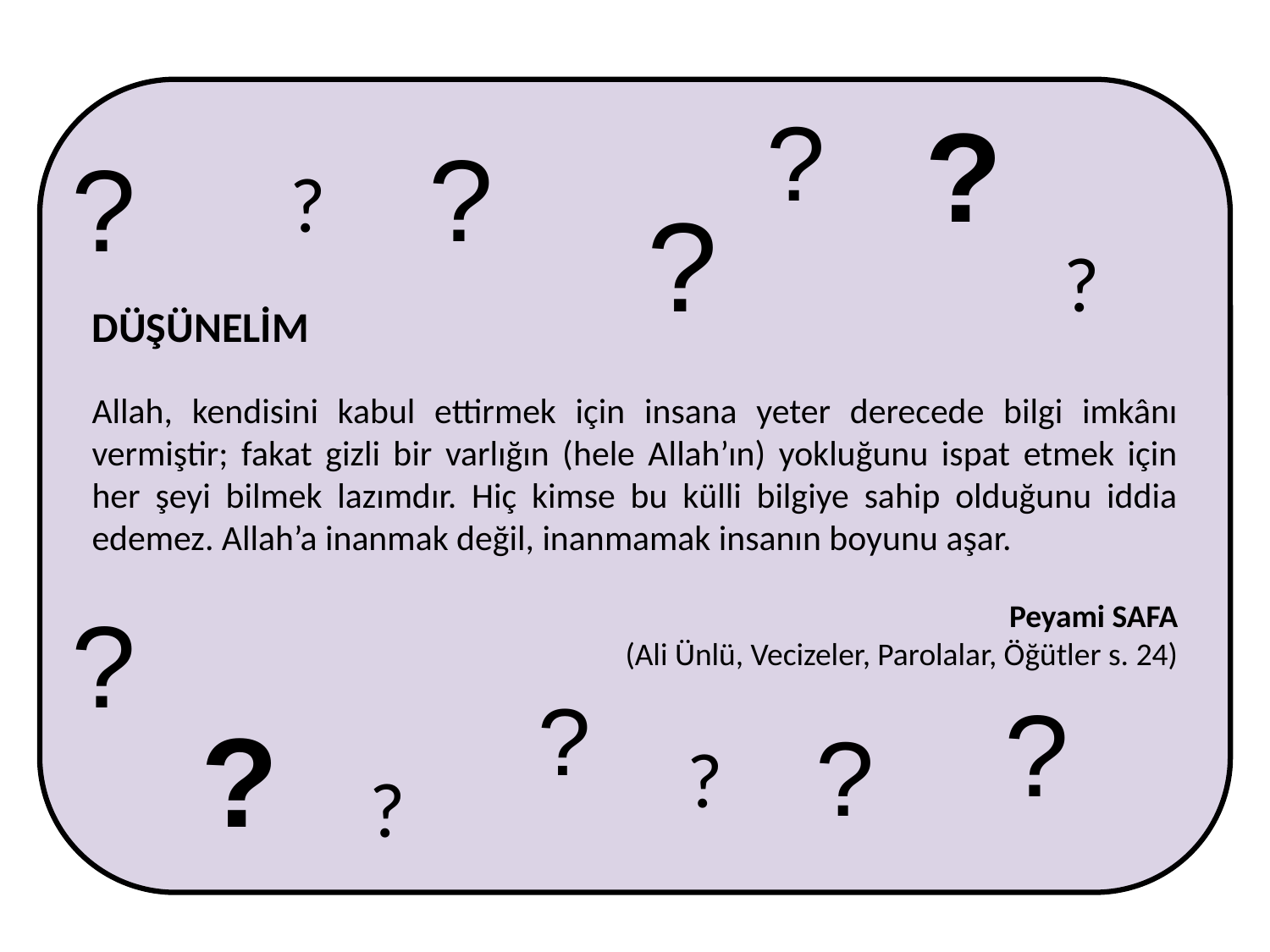

DÜŞÜNELİM

Allah, kendisini kabul ettirmek için insana yeter derecede bilgi imkânı vermiştir; fakat gizli bir varlığın (hele Allah’ın) yokluğunu ispat etmek için her şeyi bilmek lazımdır. Hiç kimse bu külli bilgiye sahip olduğunu iddia edemez. Allah’a inanmak değil, inanmamak insanın boyunu aşar.

Peyami SAFA
(Ali Ünlü, Vecizeler, Parolalar, Öğütler s. 24)
?
?
?
?
?
?
?
?
?
?
?
?
?
?